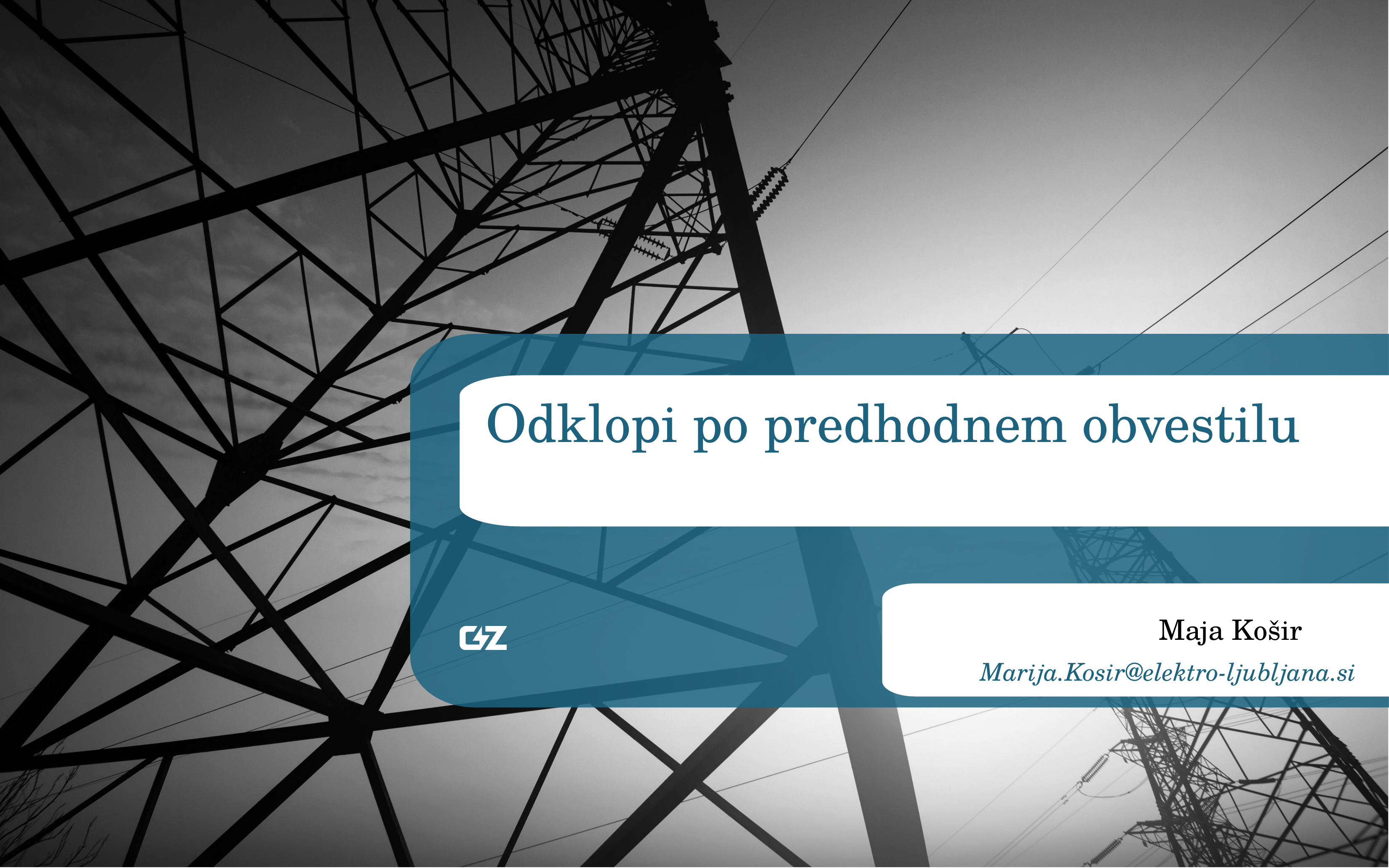

Odklopi po predhodnem obvestilu

Maja Košir

Marija.Kosir@elektro-ljubljana.si